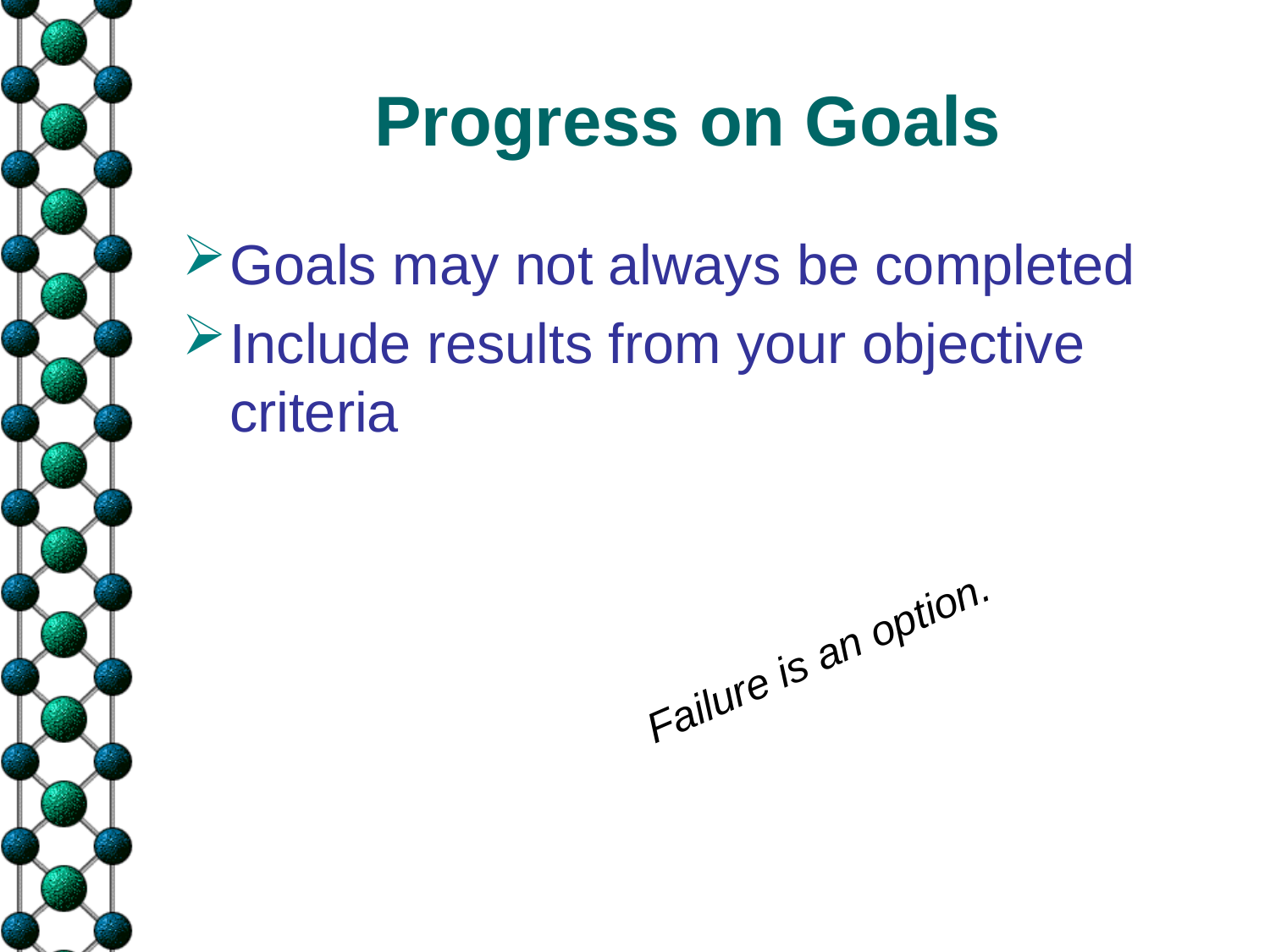

# Progress on Goals
Goals may not always be completed
Include results from your objective criteria
Failure is an option.